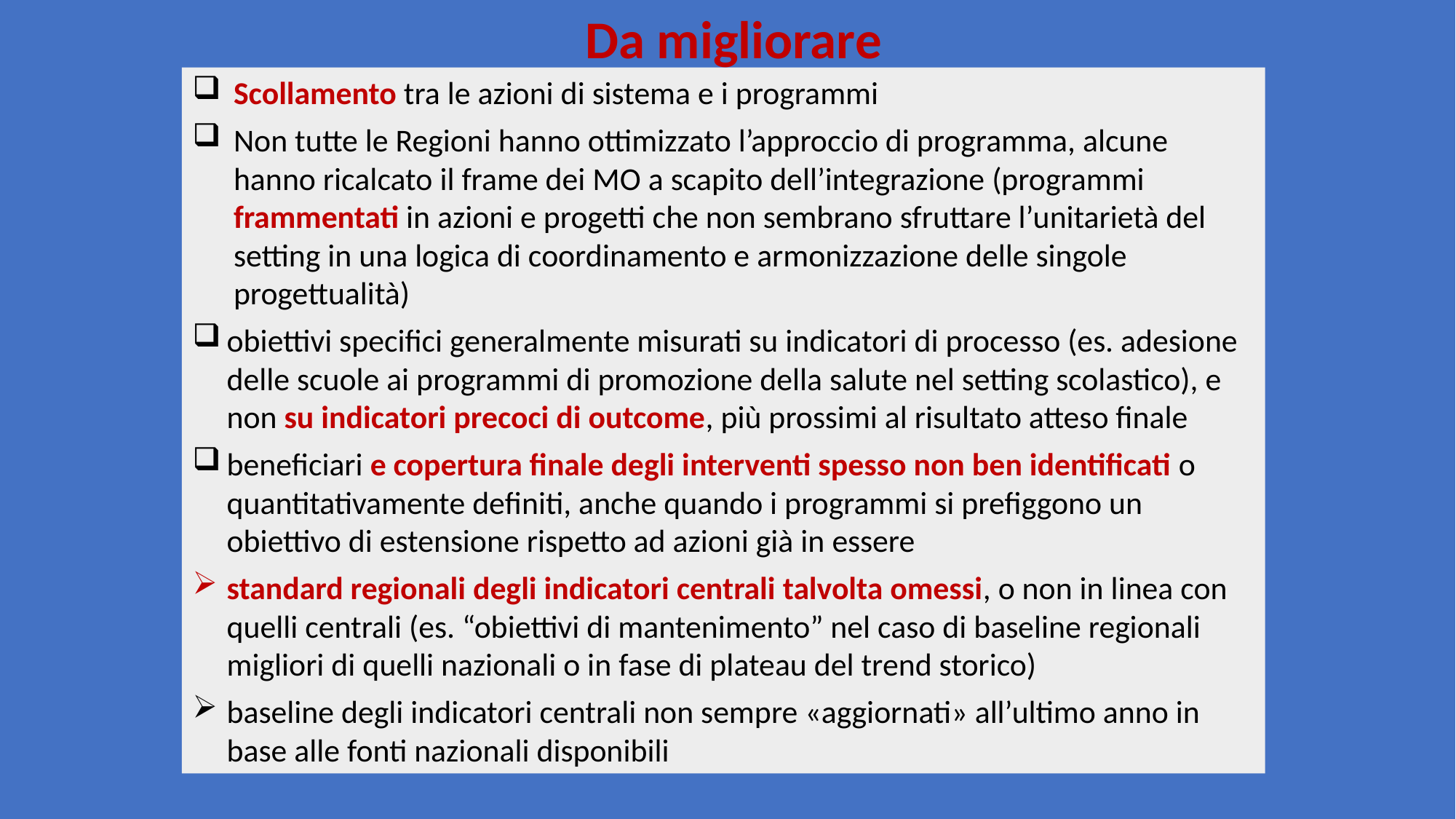

Da migliorare
Scollamento tra le azioni di sistema e i programmi
Non tutte le Regioni hanno ottimizzato l’approccio di programma, alcune hanno ricalcato il frame dei MO a scapito dell’integrazione (programmi frammentati in azioni e progetti che non sembrano sfruttare l’unitarietà del setting in una logica di coordinamento e armonizzazione delle singole progettualità)
obiettivi specifici generalmente misurati su indicatori di processo (es. adesione delle scuole ai programmi di promozione della salute nel setting scolastico), e non su indicatori precoci di outcome, più prossimi al risultato atteso finale
beneficiari e copertura finale degli interventi spesso non ben identificati o quantitativamente definiti, anche quando i programmi si prefiggono un obiettivo di estensione rispetto ad azioni già in essere
standard regionali degli indicatori centrali talvolta omessi, o non in linea con quelli centrali (es. “obiettivi di mantenimento” nel caso di baseline regionali migliori di quelli nazionali o in fase di plateau del trend storico)
baseline degli indicatori centrali non sempre «aggiornati» all’ultimo anno in base alle fonti nazionali disponibili